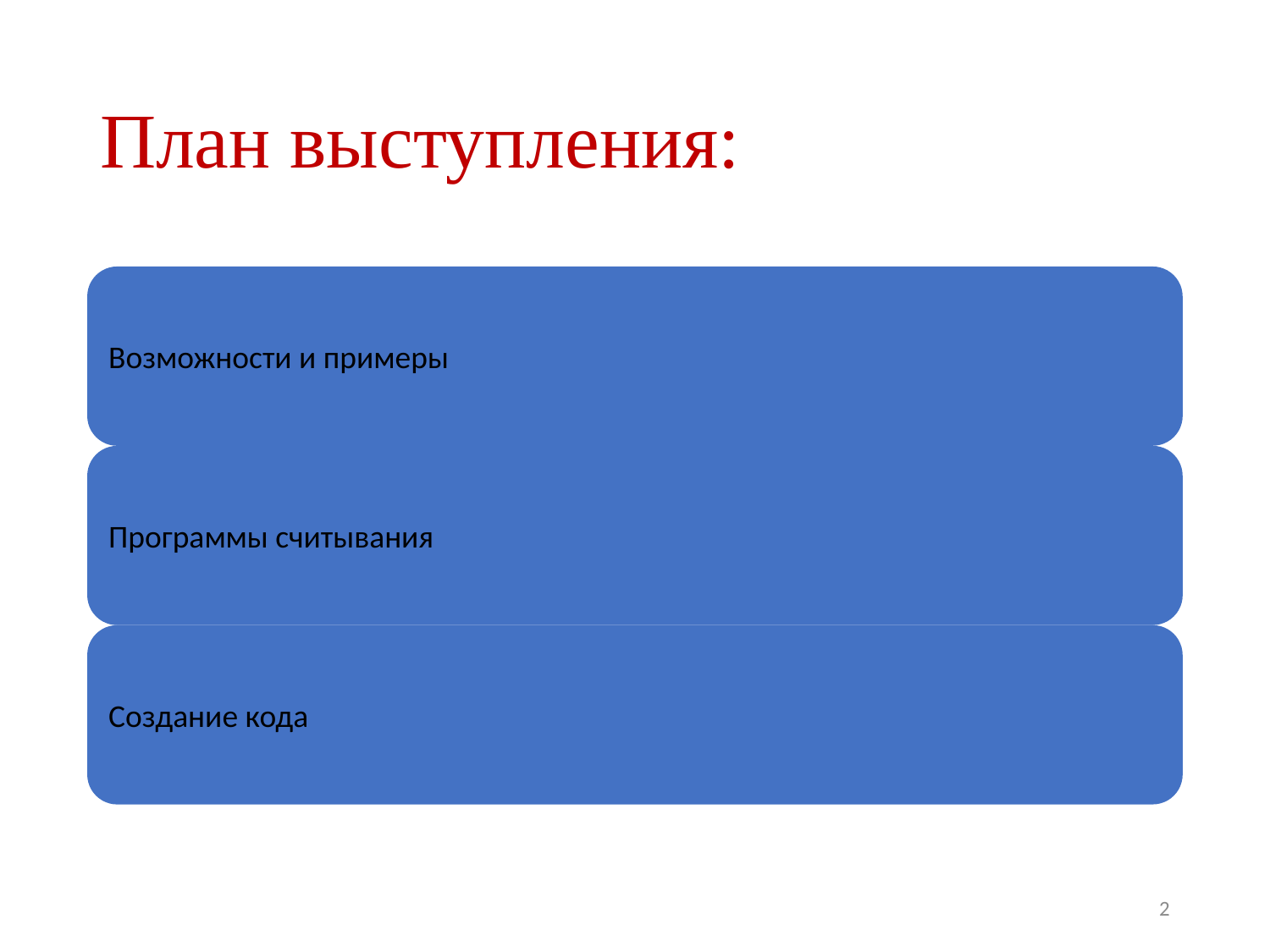

# План выступления:

Программы считывания
Возможности и примеры
Создание кода
2